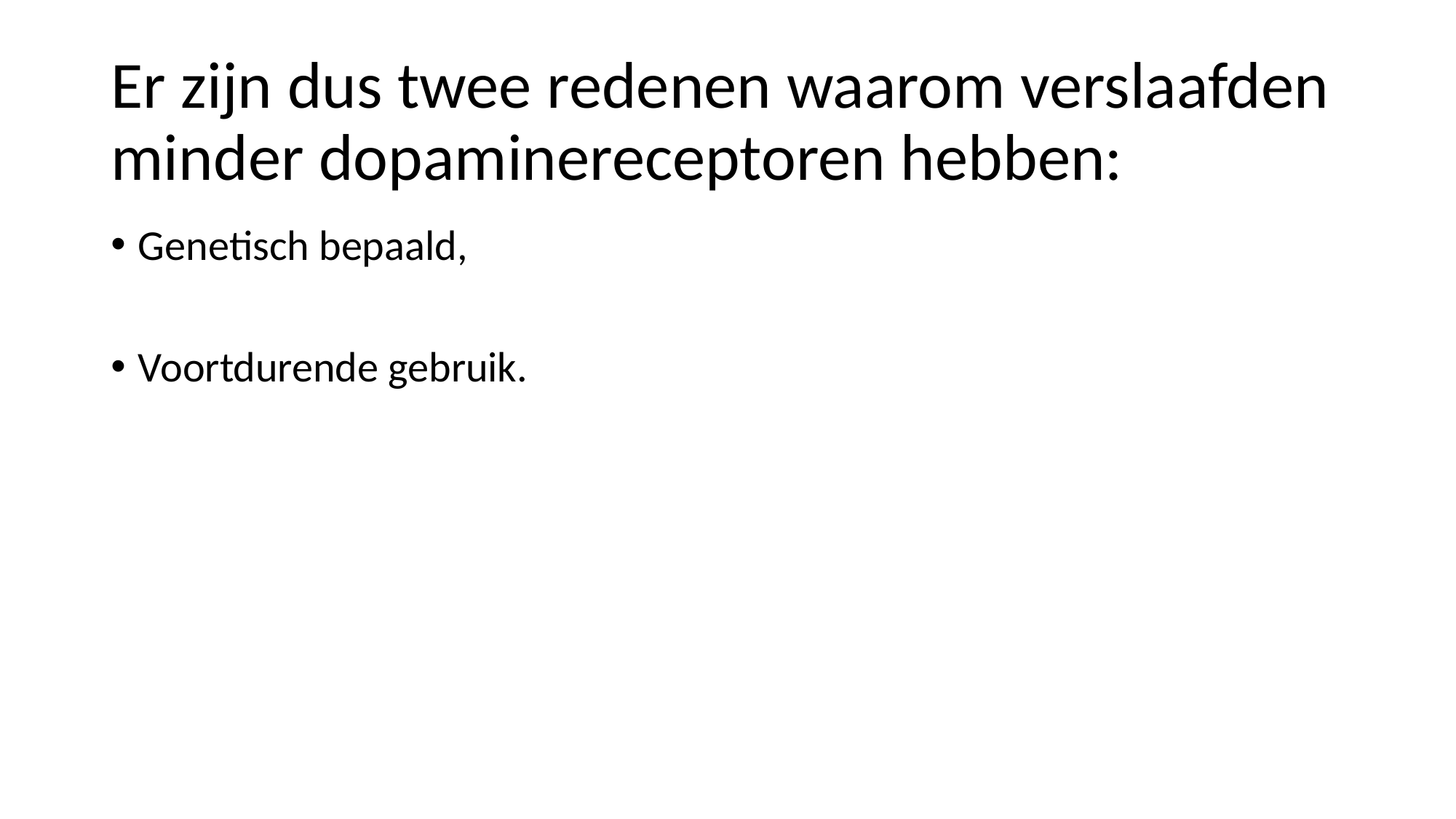

# Er zijn dus twee redenen waarom verslaafden minder dopaminereceptoren hebben:
Genetisch bepaald,

Voortdurende gebruik.